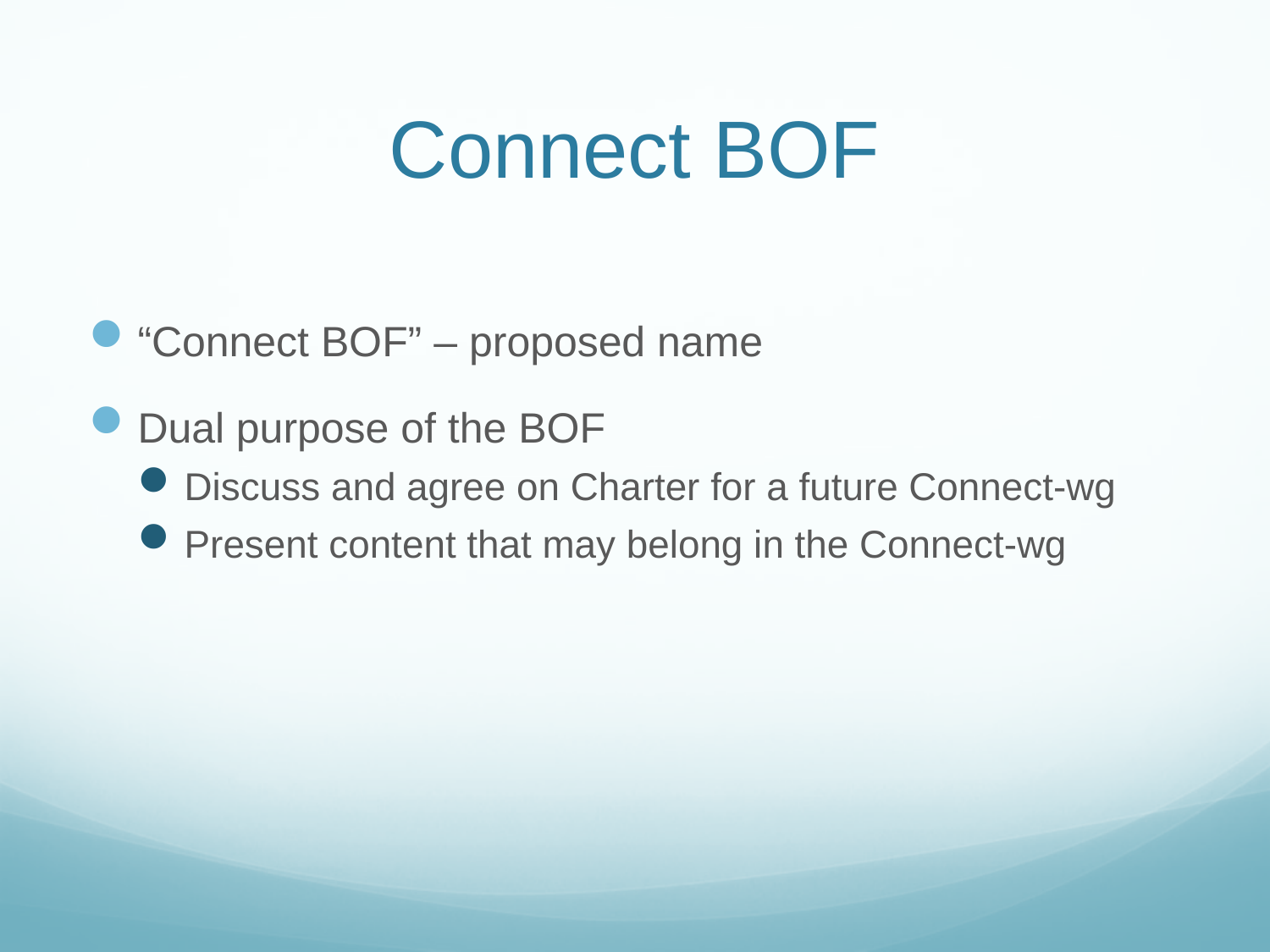

# Connect BOF

“Connect BOF” – proposed name
Dual purpose of the BOF
Discuss and agree on Charter for a future Connect-wg
Present content that may belong in the Connect-wg